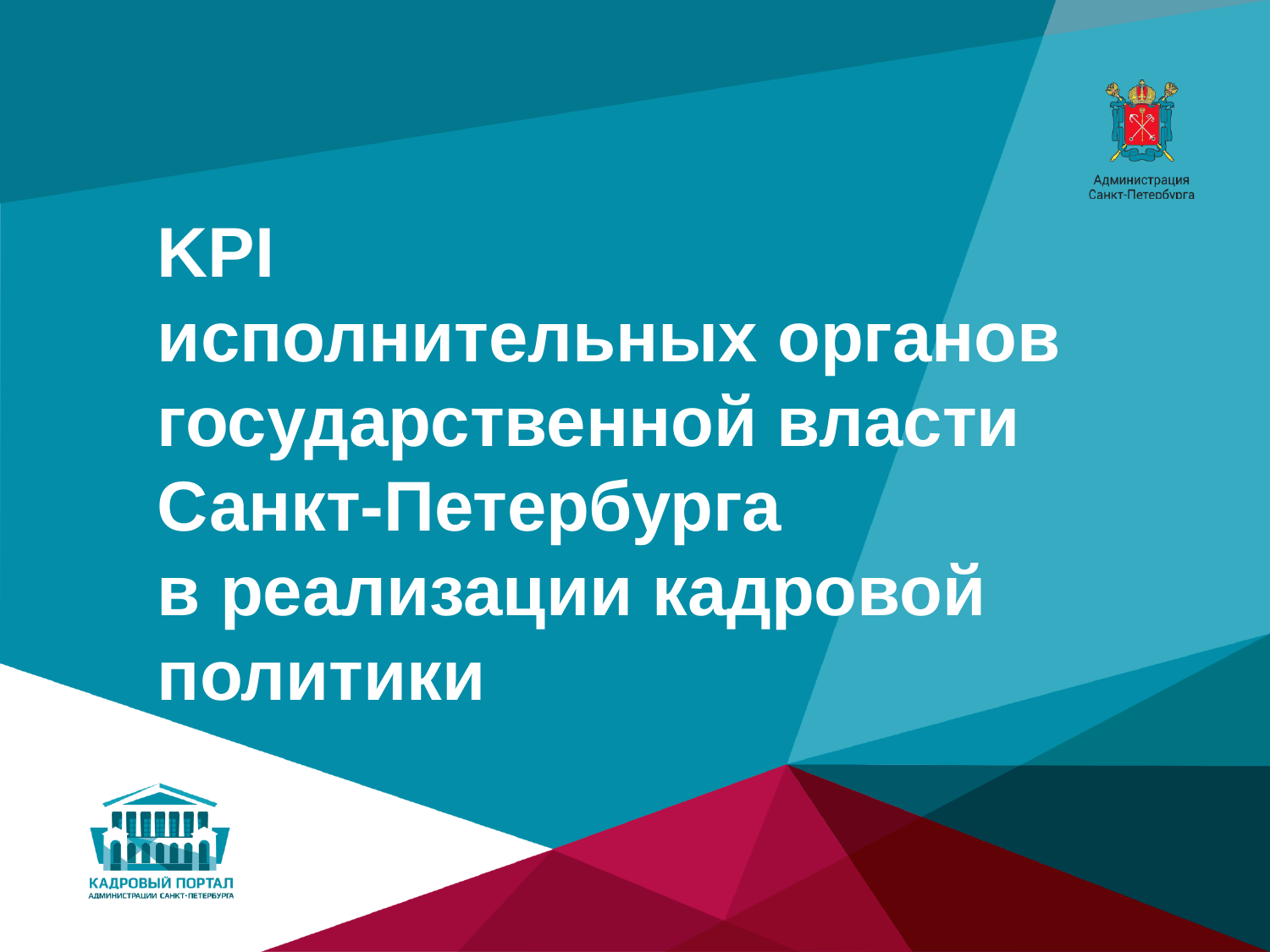

KPI
исполнительных органов государственной власти
Санкт-Петербурга
в реализации кадровой политики